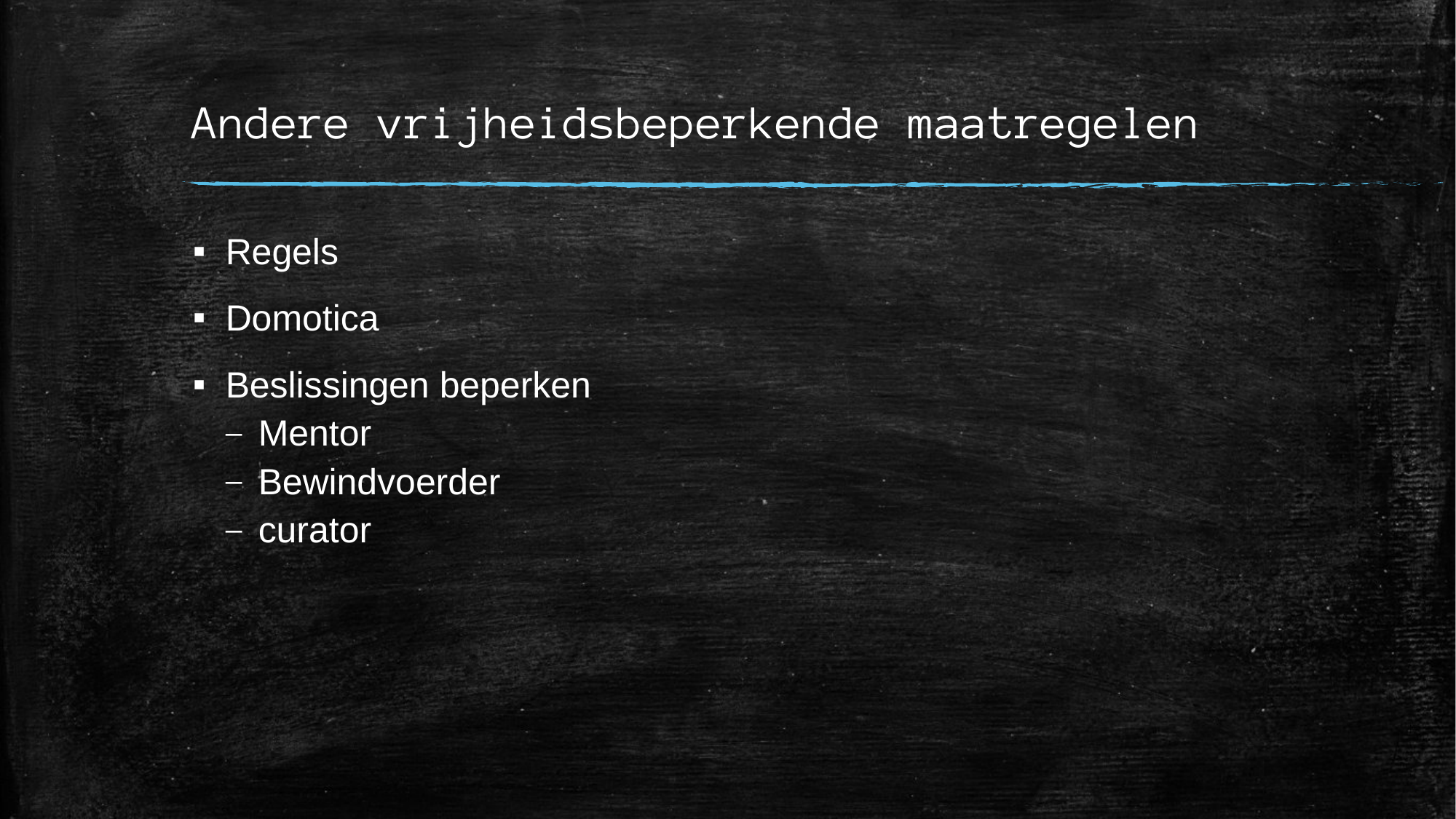

# Andere vrijheidsbeperkende maatregelen
Regels
Domotica
Beslissingen beperken
Mentor
Bewindvoerder
curator